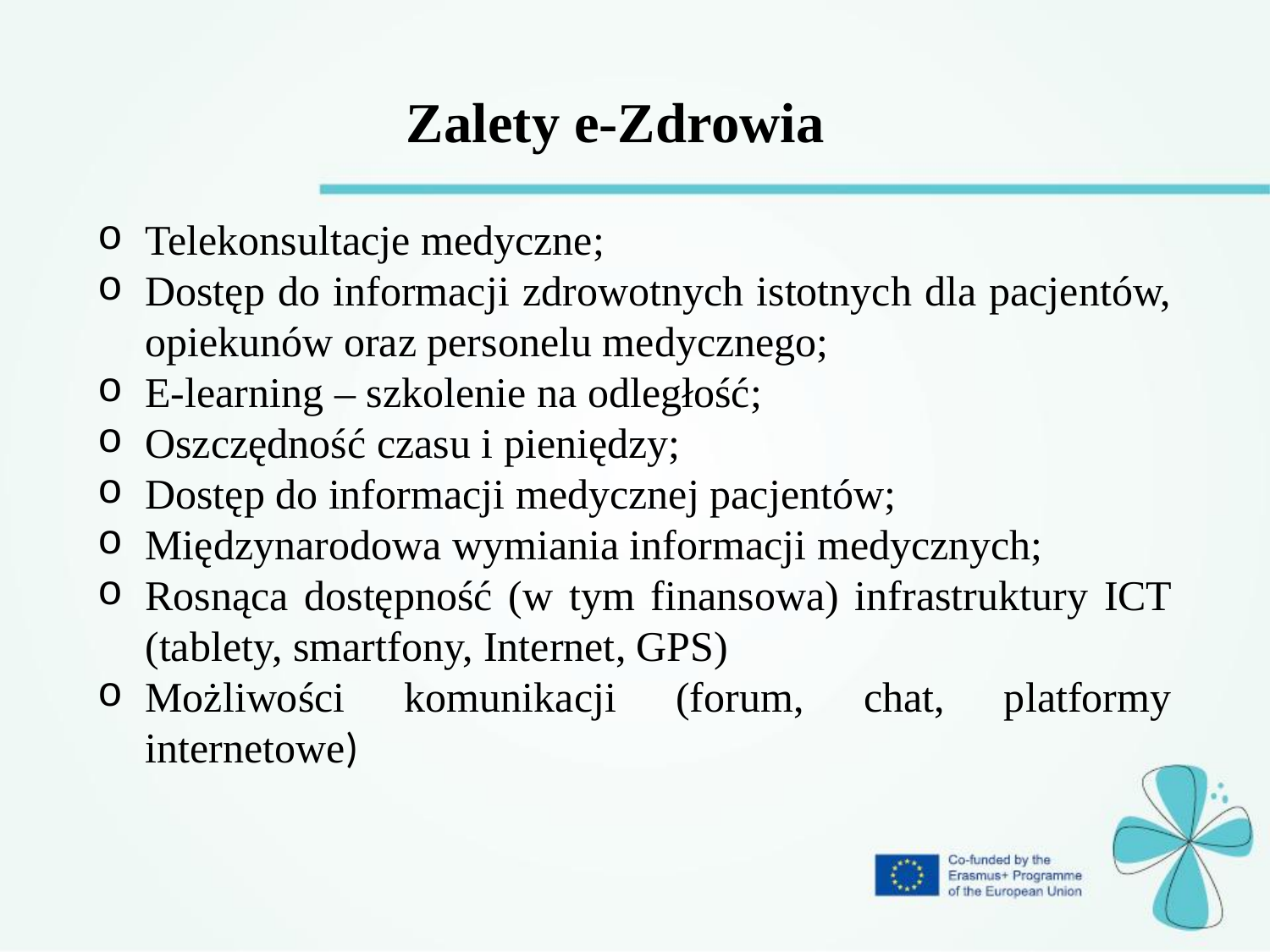

Zalety e-Zdrowia
Telekonsultacje medyczne;
Dostęp do informacji zdrowotnych istotnych dla pacjentów, opiekunów oraz personelu medycznego;
E-learning – szkolenie na odległość;
Oszczędność czasu i pieniędzy;
Dostęp do informacji medycznej pacjentów;
Międzynarodowa wymiania informacji medycznych;
Rosnąca dostępność (w tym finansowa) infrastruktury ICT (tablety, smartfony, Internet, GPS)
Możliwości komunikacji (forum, chat, platformy internetowe)